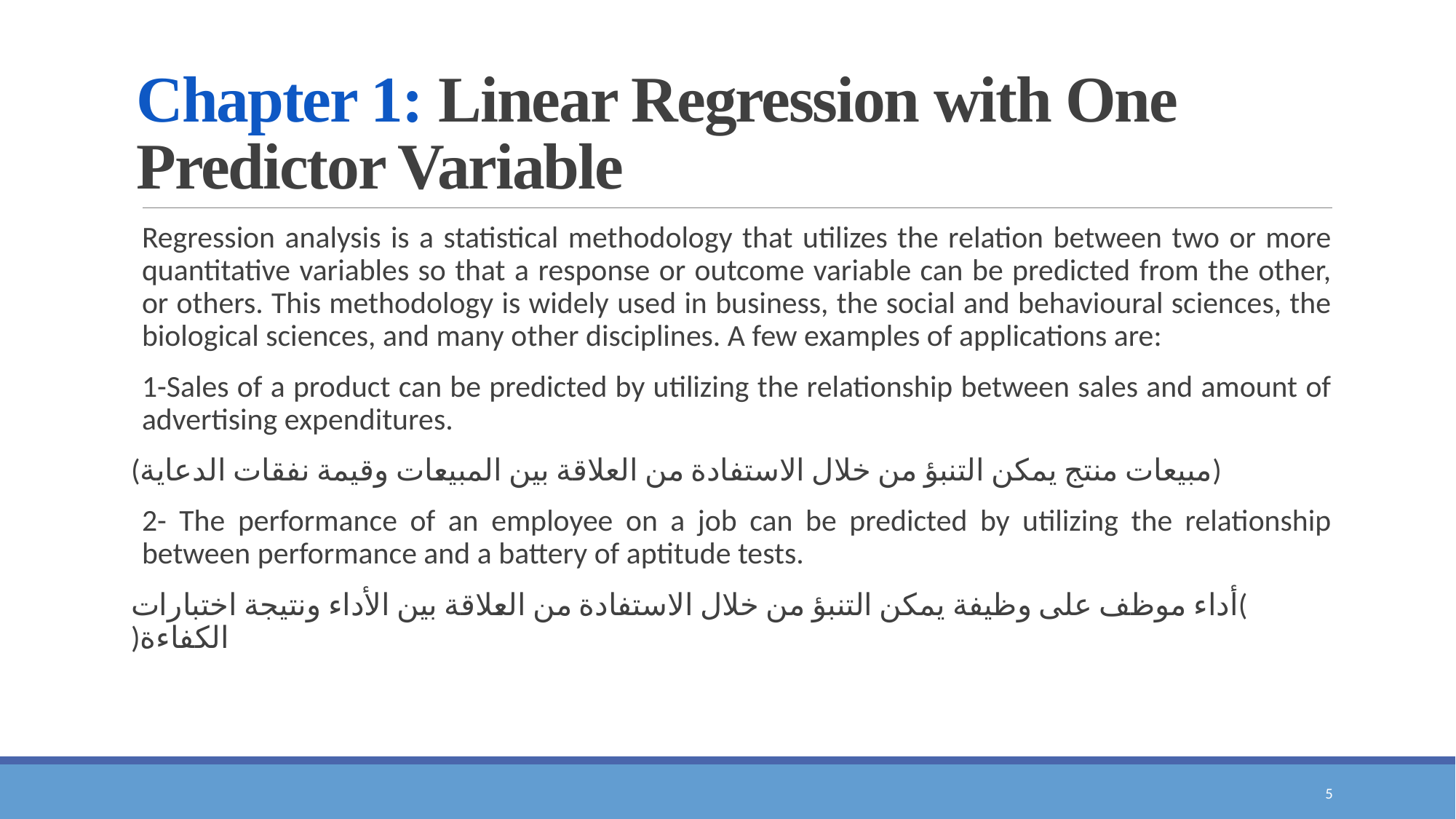

# Chapter 1: Linear Regression with One Predictor Variable
Regression analysis is a statistical methodology that utilizes the relation between two or more quantitative variables so that a response or outcome variable can be predicted from the other, or others. This methodology is widely used in business, the social and behavioural sciences, the biological sciences, and many other disciplines. A few examples of applications are:
1-Sales of a product can be predicted by utilizing the relationship between sales and amount of advertising expenditures.
(مبيعات منتج يمكن التنبؤ من خلال الاستفادة من العلاقة بين المبيعات وقيمة نفقات الدعاية)
2- The performance of an employee on a job can be predicted by utilizing the relationship between performance and a battery of aptitude tests.
)أداء موظف على وظيفة يمكن التنبؤ من خلال الاستفادة من العلاقة بين الأداء ونتيجة اختبارات الكفاءة(
5